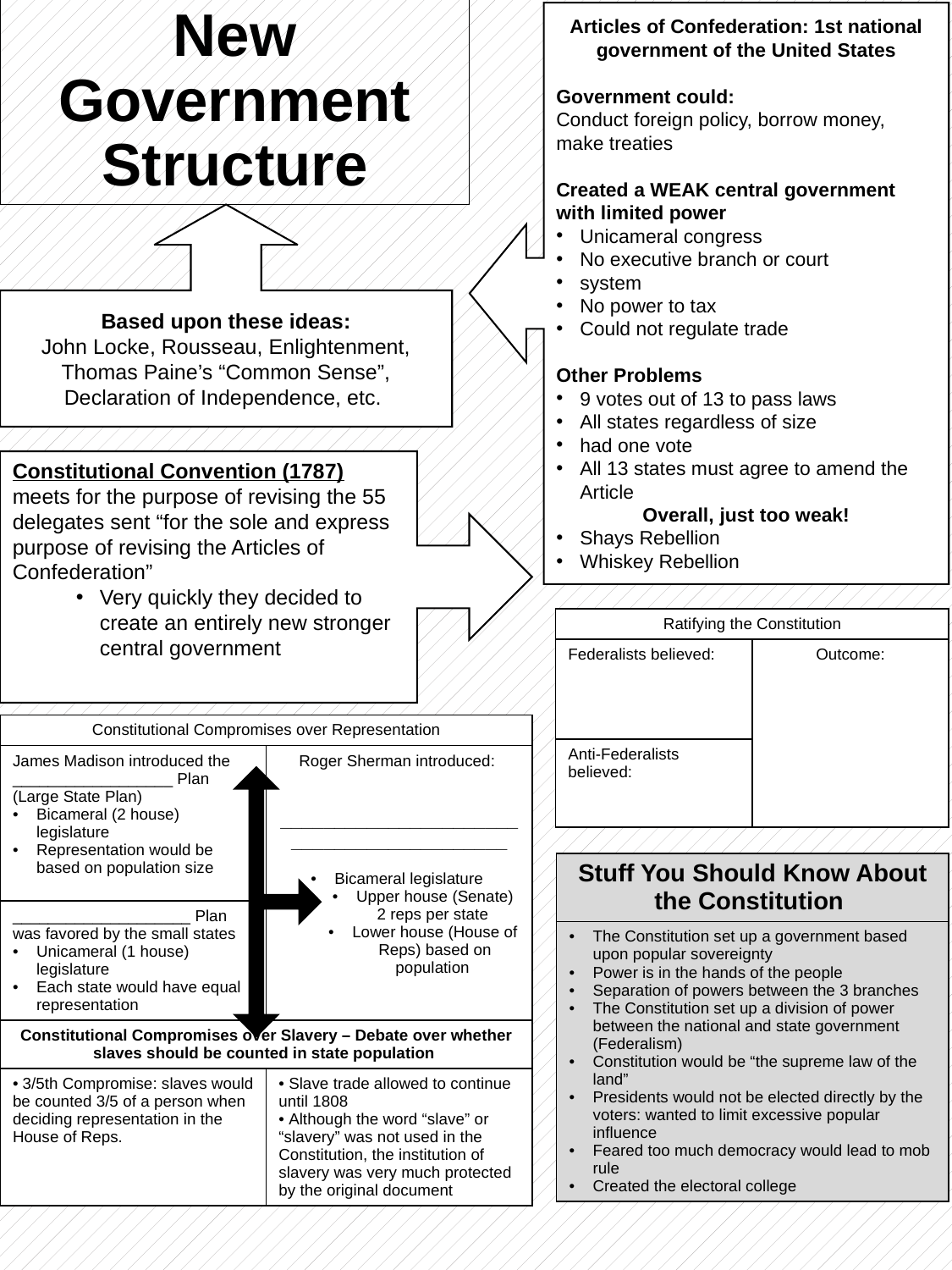

# New Government Structure
Articles of Confederation: 1st national government of the United States

Government could:
Conduct foreign policy, borrow money, make treaties

Created a WEAK central government
with limited power
Unicameral congress
No executive branch or court
system
No power to tax
Could not regulate trade

Other Problems
9 votes out of 13 to pass laws
All states regardless of size
had one vote
All 13 states must agree to amend the Article
Overall, just too weak!
Shays Rebellion
Whiskey Rebellion

Based upon these ideas:
John Locke, Rousseau, Enlightenment, Thomas Paine’s “Common Sense”, Declaration of Independence, etc.

Constitutional Convention (1787) meets for the purpose of revising the 55 delegates sent “for the sole and express purpose of revising the Articles of Confederation”
Very quickly they decided to create an entirely new stronger central government

| Ratifying the Constitution |  |
| --- | --- |
| Federalists believed: | Outcome: |
| Anti-Federalists believed: |  |
| Constitutional Compromises over Representation |  |
| --- | --- |
| James Madison introduced the \_\_\_\_\_\_\_\_\_\_\_\_\_\_\_\_\_\_ Plan (Large State Plan) Bicameral (2 house) legislature Representation would be based on population size | Roger Sherman introduced: \_\_\_\_\_\_\_\_\_\_\_\_\_\_\_\_\_\_\_\_\_\_\_\_\_\_\_\_\_\_\_\_\_\_\_\_\_\_\_\_\_\_ Bicameral legislature Upper house (Senate) 2 reps per state Lower house (House of Reps) based on population |
| \_\_\_\_\_\_\_\_\_\_\_\_\_\_\_\_\_\_\_\_ Plan was favored by the small states Unicameral (1 house) legislature Each state would have equal representation |  |
| Constitutional Compromises over Slavery – Debate over whether slaves should be counted in state population |  |
| • 3/5th Compromise: slaves would be counted 3/5 of a person when deciding representation in the House of Reps. | • Slave trade allowed to continue until 1808 • Although the word “slave” or “slavery” was not used in the Constitution, the institution of slavery was very much protected by the original document |
| Stuff You Should Know About the Constitution |
| --- |
| The Constitution set up a government based upon popular sovereignty Power is in the hands of the people Separation of powers between the 3 branches The Constitution set up a division of power between the national and state government (Federalism) Constitution would be “the supreme law of the land” Presidents would not be elected directly by the voters: wanted to limit excessive popular influence Feared too much democracy would lead to mob rule Created the electoral college |